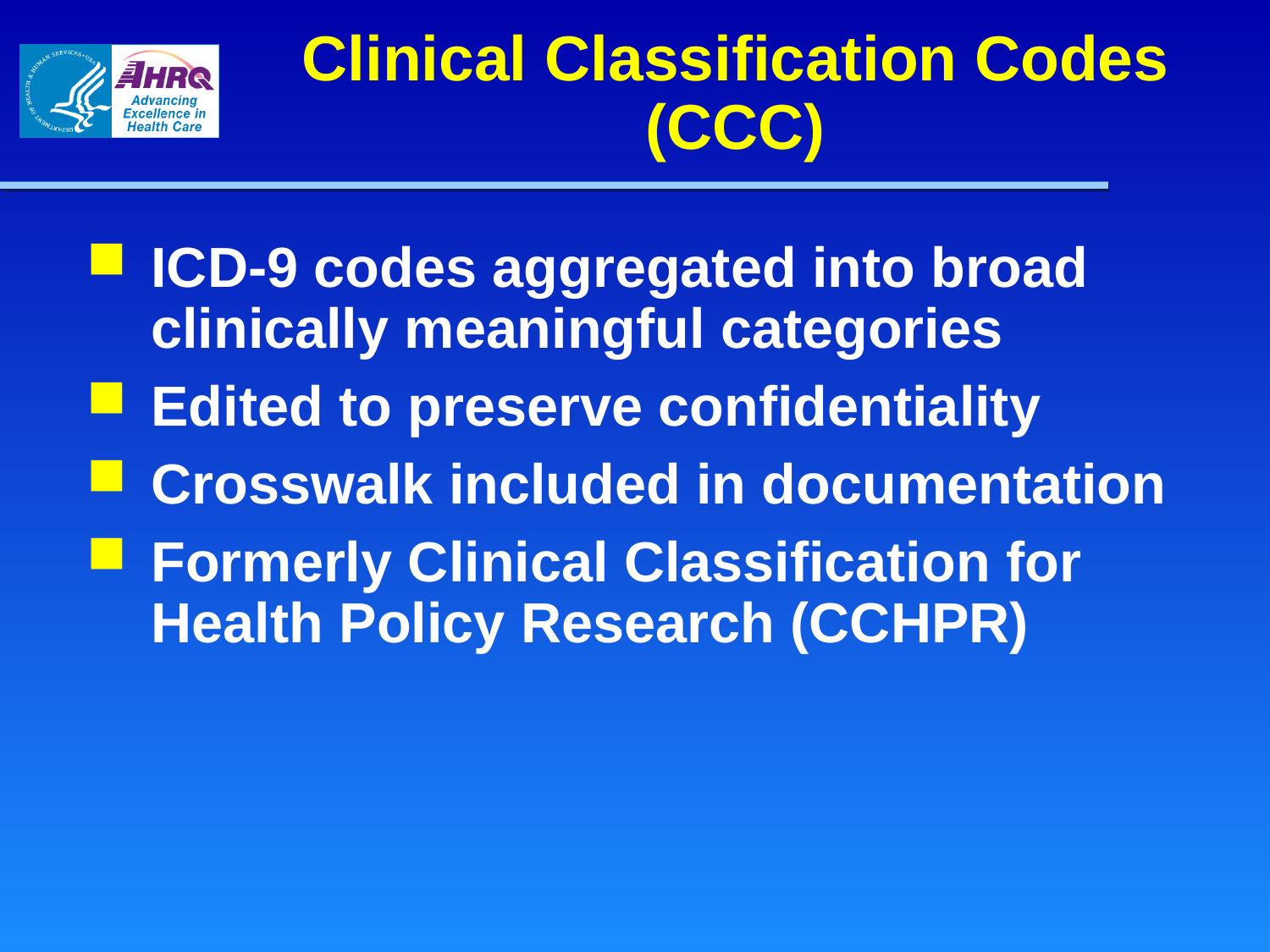

# Clinical Classification Codes (CCC)
ICD-9 codes aggregated into broad clinically meaningful categories
Edited to preserve confidentiality
Crosswalk included in documentation
Formerly Clinical Classification for Health Policy Research (CCHPR)